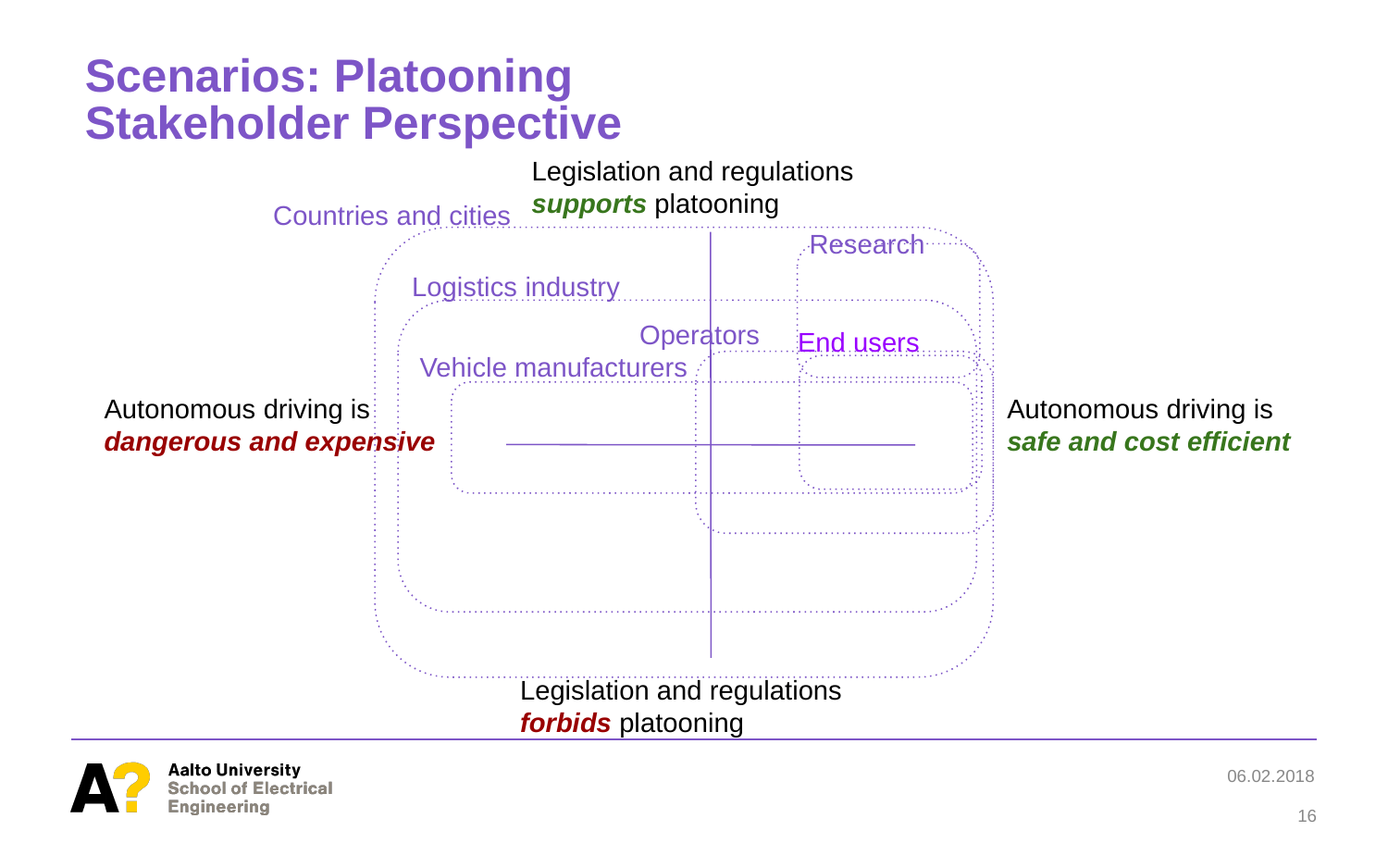

# Scenarios: Platooning
Stakeholder Perspective
Legislation and regulations supports platooning
Countries and cities
Research

Logistics industry

Operators
End users
Vehicle manufacturers

Autonomous driving is safe and cost efficient
Autonomous driving is dangerous and expensive

Legislation and regulations forbids platooning
06.02.2018
16